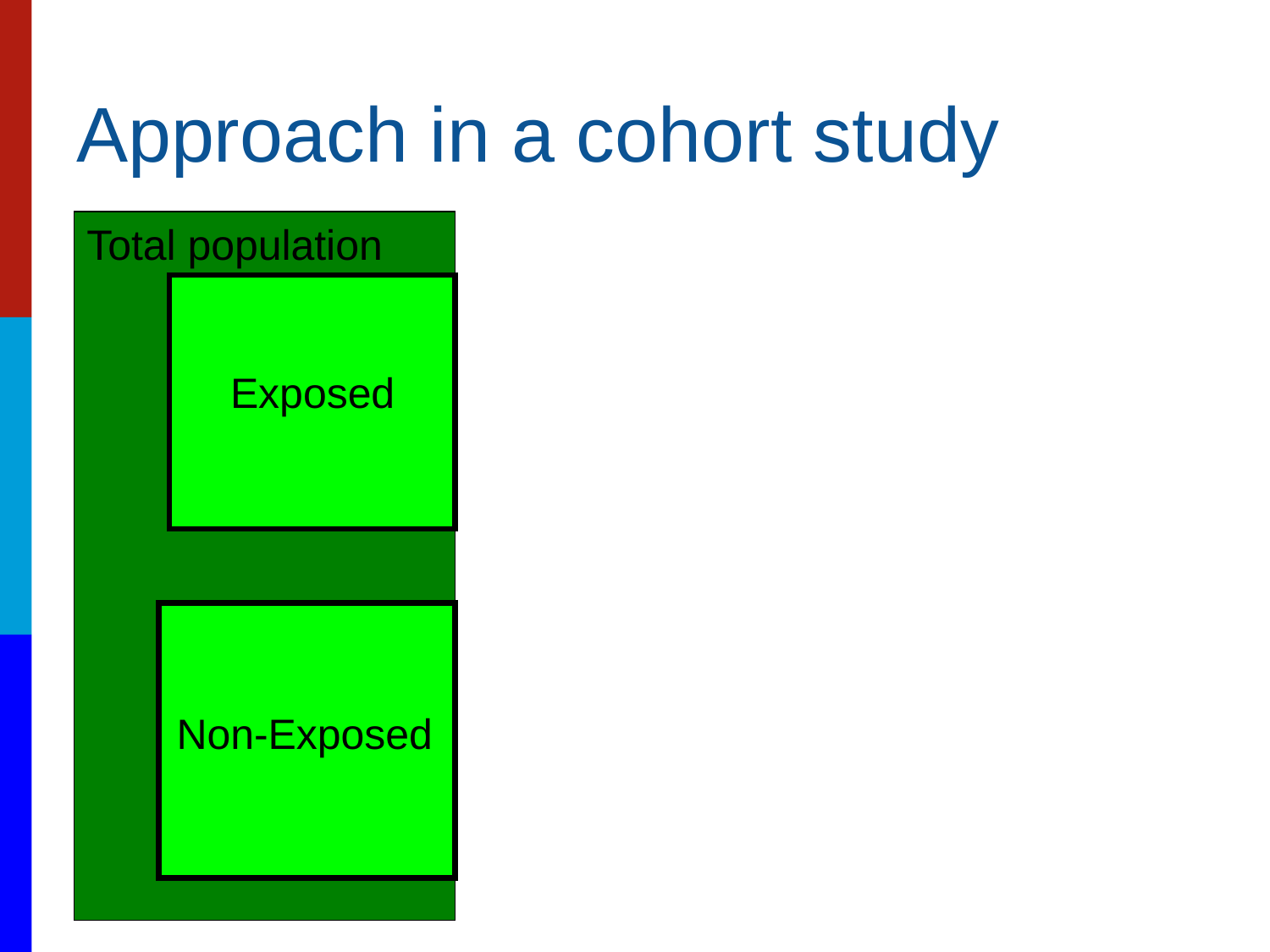

# Approach in a cohort study

Total population

Exposed

Non-Exposed